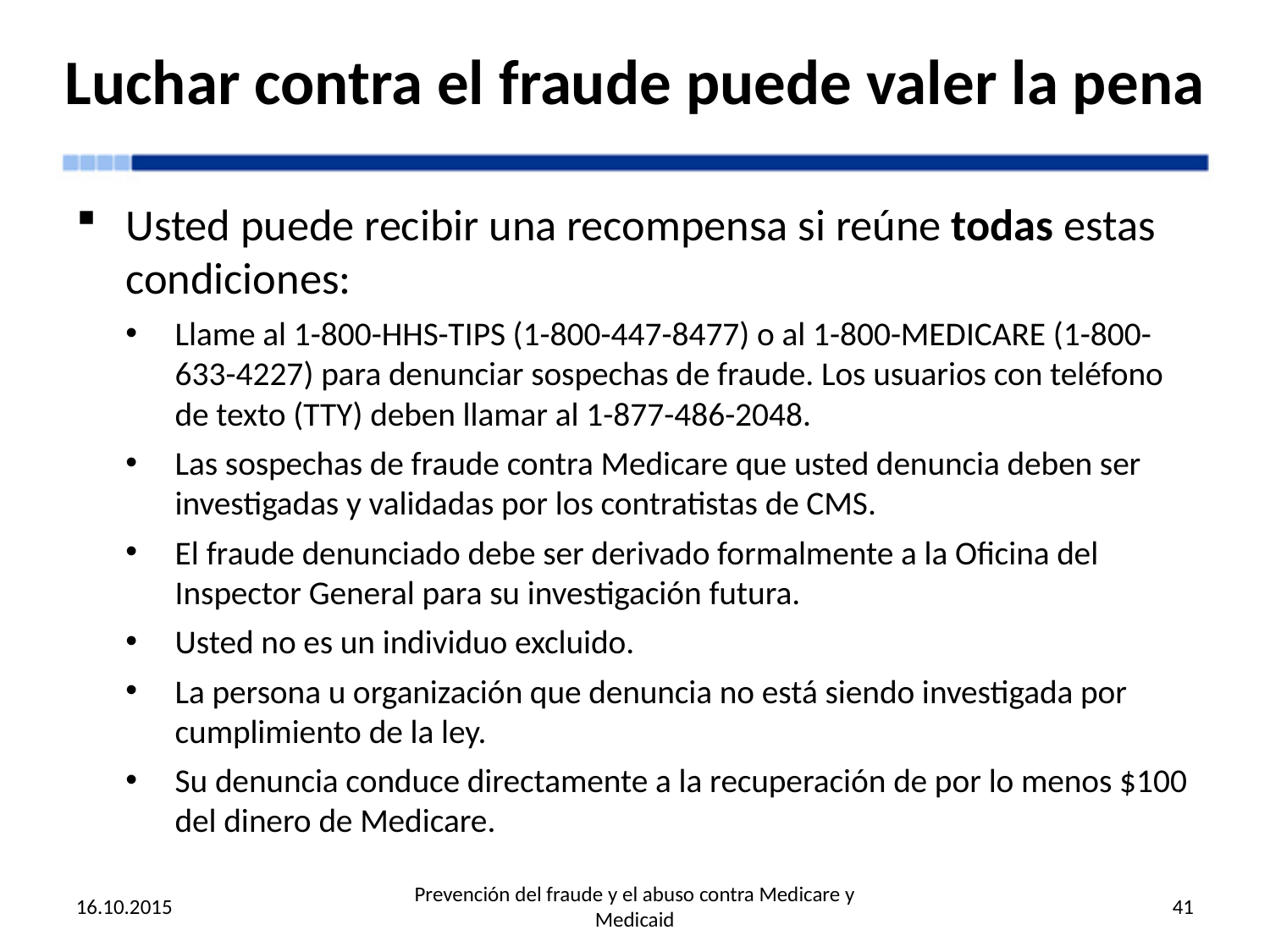

# Luchar contra el fraude puede valer la pena
Usted puede recibir una recompensa si reúne todas estas condiciones:
Llame al 1-800-HHS-TIPS (1-800-447-8477) o al 1-800-MEDICARE (1-800-633-4227) para denunciar sospechas de fraude. Los usuarios con teléfono de texto (TTY) deben llamar al 1-877-486-2048.
Las sospechas de fraude contra Medicare que usted denuncia deben ser investigadas y validadas por los contratistas de CMS.
El fraude denunciado debe ser derivado formalmente a la Oficina del Inspector General para su investigación futura.
Usted no es un individuo excluido.
La persona u organización que denuncia no está siendo investigada por cumplimiento de la ley.
Su denuncia conduce directamente a la recuperación de por lo menos $100 del dinero de Medicare.
16.10.2015
Prevención del fraude y el abuso contra Medicare y Medicaid
41